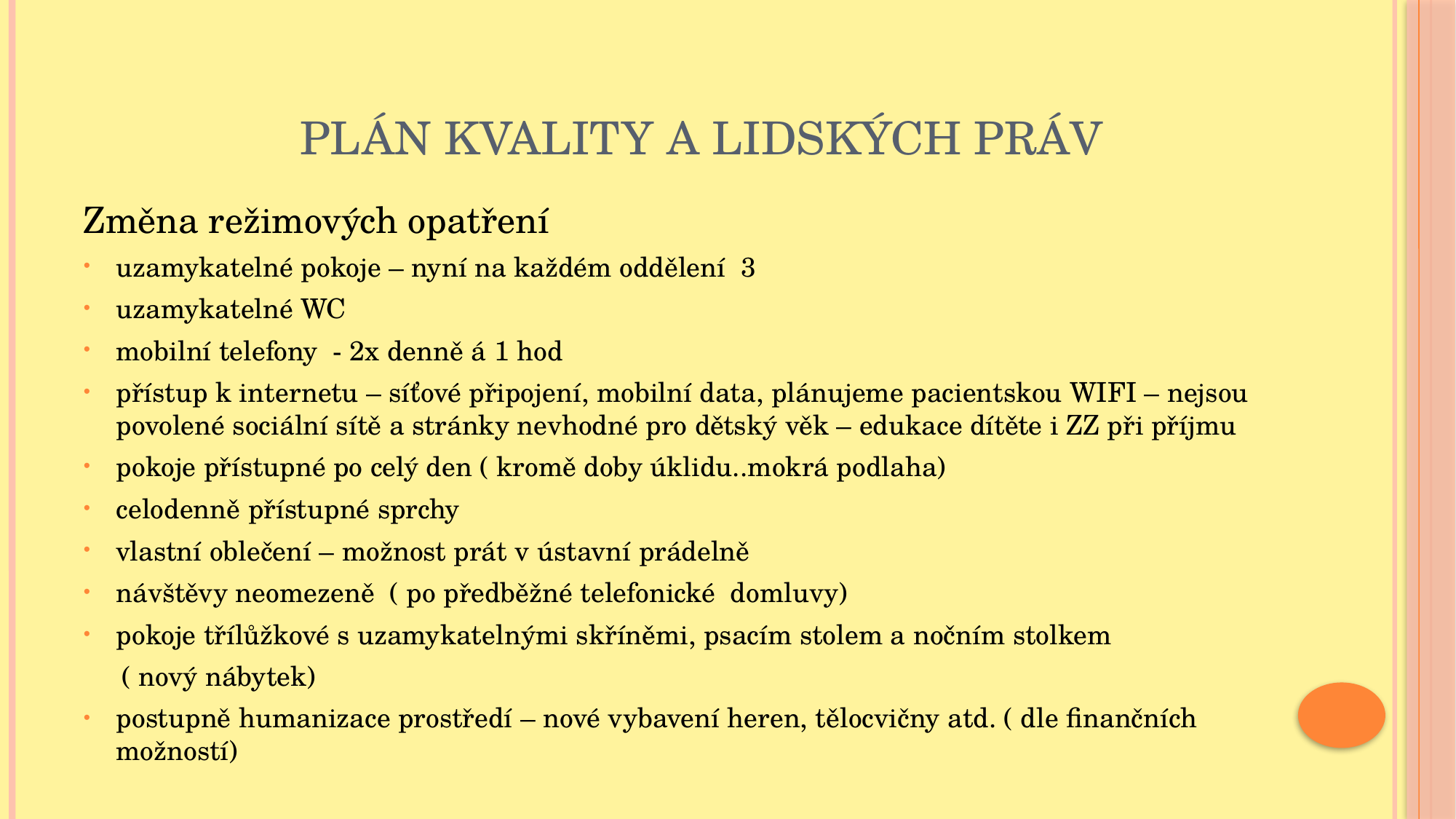

# Plán kvality a lidských práv
Změna režimových opatření
uzamykatelné pokoje – nyní na každém oddělení  3
uzamykatelné WC
mobilní telefony  - 2x denně á 1 hod
přístup k internetu – síťové připojení, mobilní data, plánujeme pacientskou WIFI – nejsou povolené sociální sítě a stránky nevhodné pro dětský věk – edukace dítěte i ZZ při příjmu
pokoje přístupné po celý den ( kromě doby úklidu..mokrá podlaha)
celodenně přístupné sprchy
vlastní oblečení – možnost prát v ústavní prádelně
návštěvy neomezeně  ( po předběžné telefonické  domluvy)
pokoje třílůžkové s uzamykatelnými skříněmi, psacím stolem a nočním stolkem
     ( nový nábytek)
postupně humanizace prostředí – nové vybavení heren, tělocvičny atd. ( dle finančních možností)